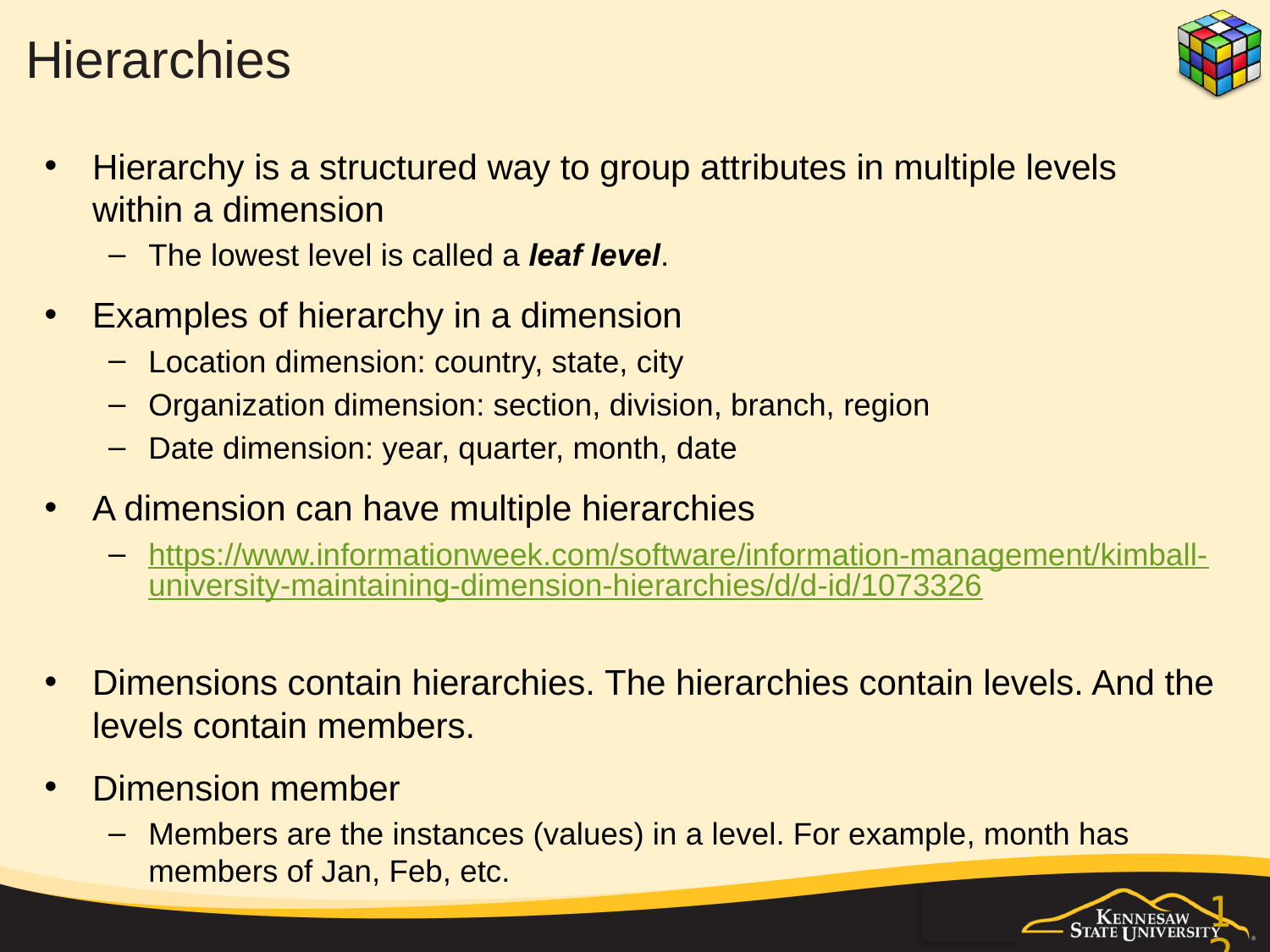

# Hierarchies
Hierarchy is a structured way to group attributes in multiple levels within a dimension
The lowest level is called a leaf level.
Examples of hierarchy in a dimension
Location dimension: country, state, city
Organization dimension: section, division, branch, region
Date dimension: year, quarter, month, date
A dimension can have multiple hierarchies
https://www.informationweek.com/software/information-management/kimball-university-maintaining-dimension-hierarchies/d/d-id/1073326
Dimensions contain hierarchies. The hierarchies contain levels. And the levels contain members.
Dimension member
Members are the instances (values) in a level. For example, month has members of Jan, Feb, etc.
12